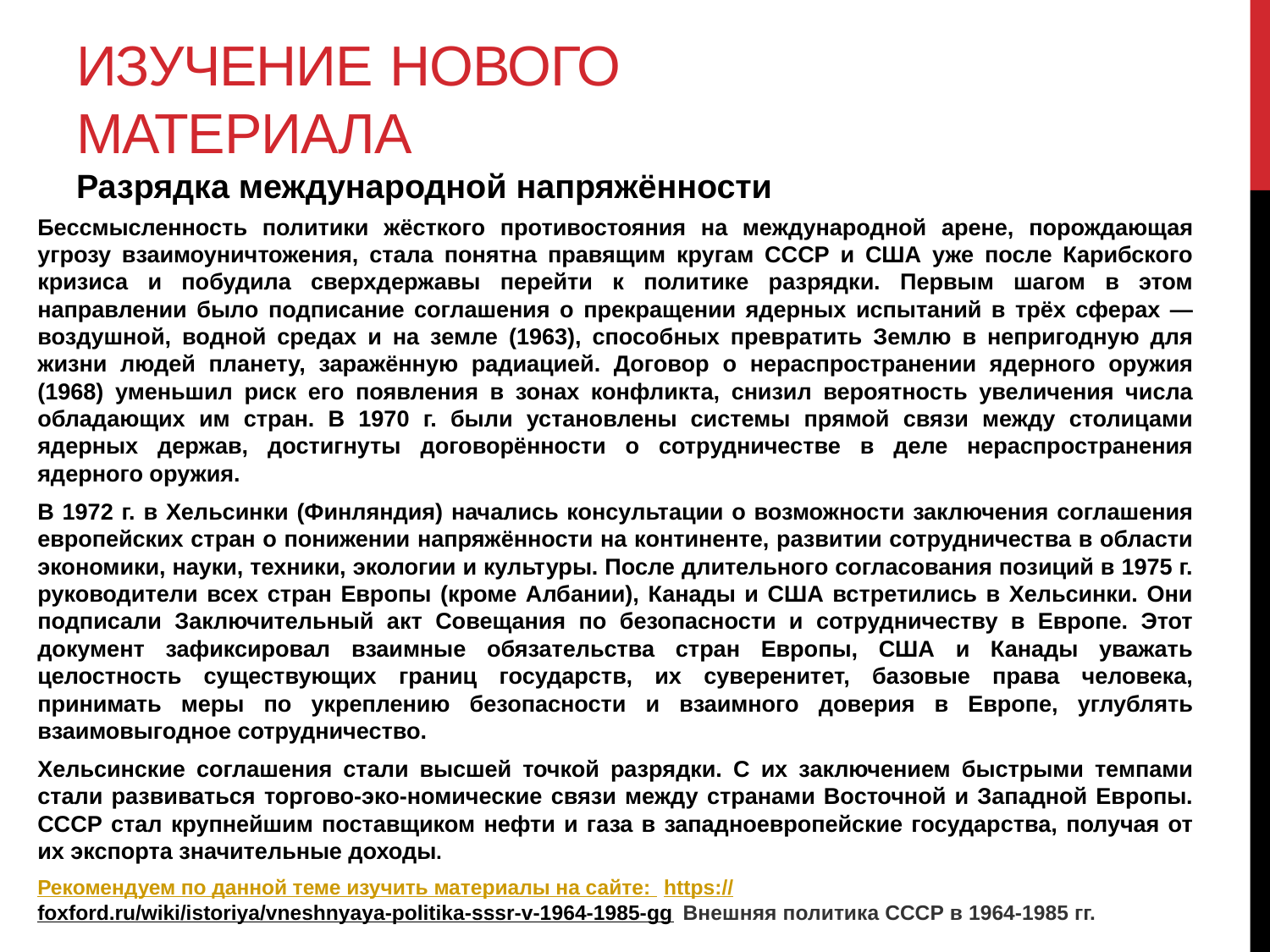

# Изучение нового материала Разрядка международной напряжённости
Бессмысленность политики жёсткого противостояния на международной арене, порождающая угрозу взаимоуничтожения, стала понятна правящим кругам СССР и США уже после Карибского кризиса и побудила сверхдержавы перейти к политике разрядки. Первым шагом в этом направлении было подписание соглашения о прекращении ядерных испытаний в трёх сферах — воздушной, водной средах и на земле (1963), способных превратить Землю в непригодную для жизни людей планету, заражённую радиацией. Договор о нераспространении ядерного оружия (1968) уменьшил риск его появления в зонах конфликта, снизил вероятность увеличения числа обладающих им стран. В 1970 г. были установлены системы прямой связи между столицами ядерных держав, достигнуты договорённости о сотрудничестве в деле нераспространения ядерного оружия.
В 1972 г. в Хельсинки (Финляндия) начались консультации о возможности заключения соглашения европейских стран о понижении напряжённости на континенте, развитии сотрудничества в области экономики, науки, техники, экологии и культуры. После длительного согласования позиций в 1975 г. руководители всех стран Европы (кроме Албании), Канады и США встретились в Хельсинки. Они подписали Заключительный акт Совещания по безопасности и сотрудничеству в Европе. Этот документ зафиксировал взаимные обязательства стран Европы, США и Канады уважать целостность существующих границ государств, их суверенитет, базовые права человека, принимать меры по укреплению безопасности и взаимного доверия в Европе, углублять взаимовыгодное сотрудничество.
Хельсинские соглашения стали высшей точкой разрядки. С их заключением быстрыми темпами стали развиваться торгово-эко-номические связи между странами Восточной и Западной Европы. СССР стал крупнейшим поставщиком нефти и газа в западноевропейские государства, получая от их экспорта значительные доходы.
Рекомендуем по данной теме изучить материалы на сайте: https://foxford.ru/wiki/istoriya/vneshnyaya-politika-sssr-v-1964-1985-gg Внешняя политика СССР в 1964-1985 гг.